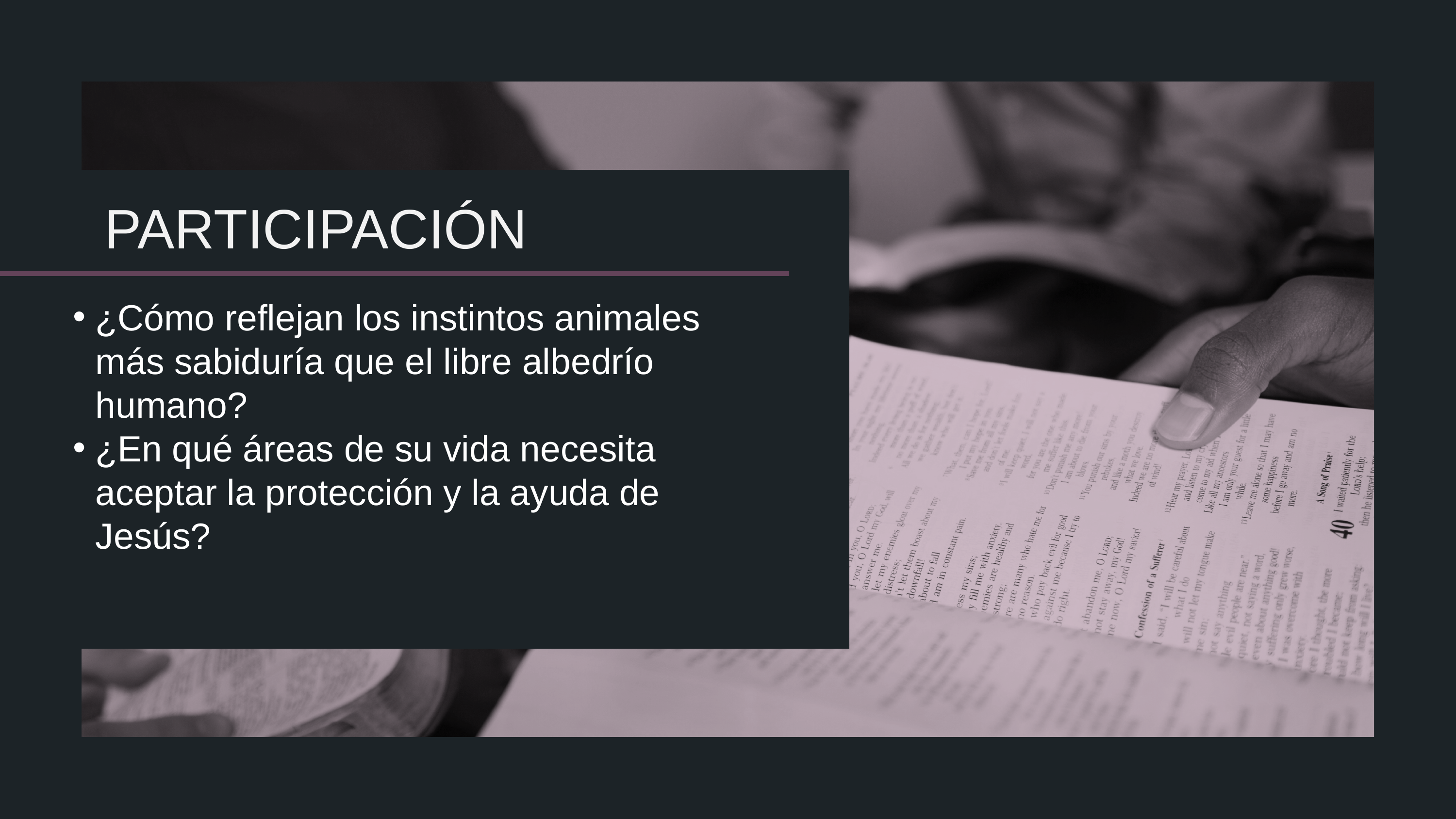

¿Cómo reflejan los instintos animales más sabiduría que el libre albedrío humano?
¿En qué áreas de su vida necesita aceptar la protección y la ayuda de Jesús?